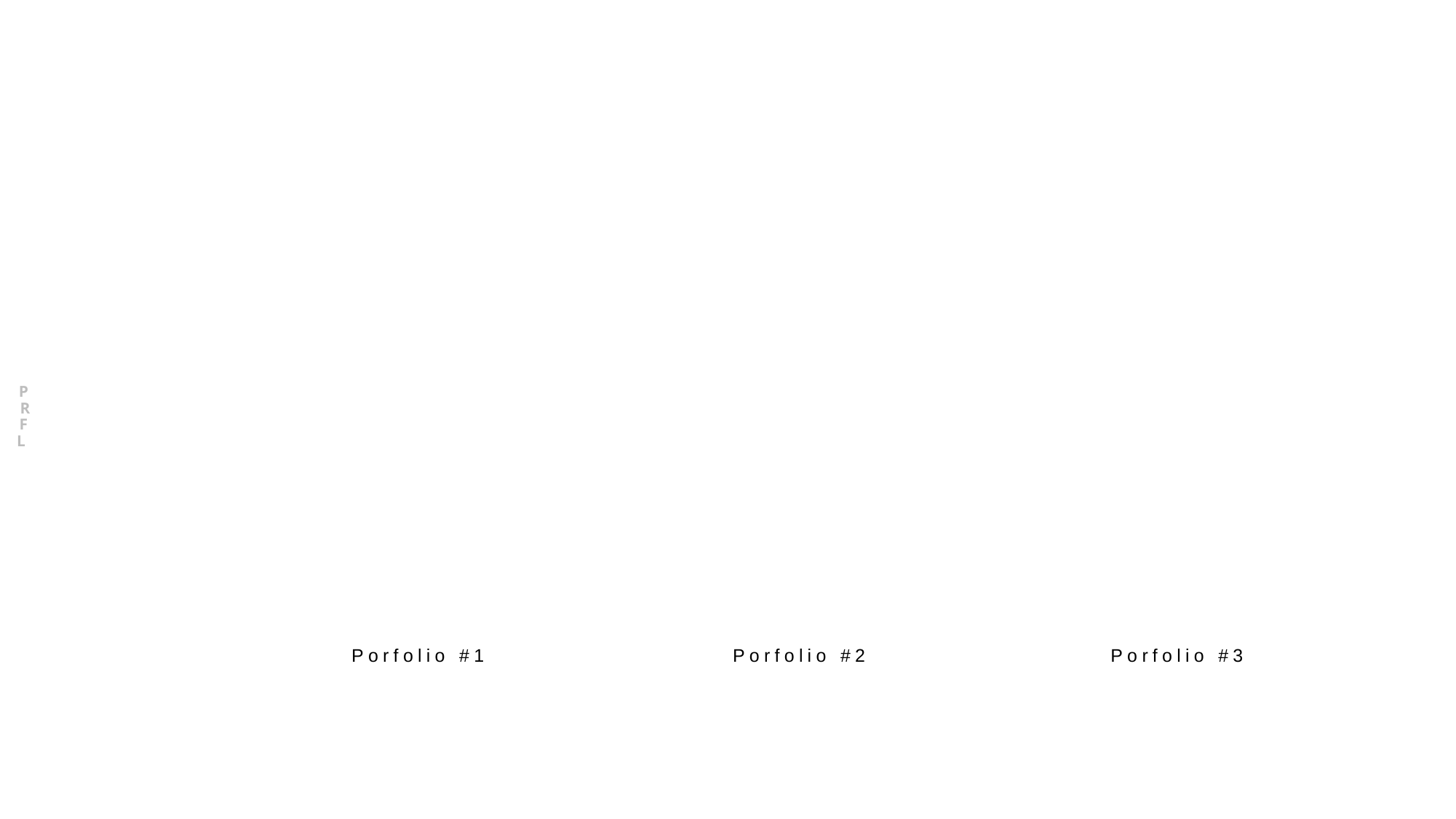

PORTFOLIO
Porfolio #1
Porfolio #2
Porfolio #3